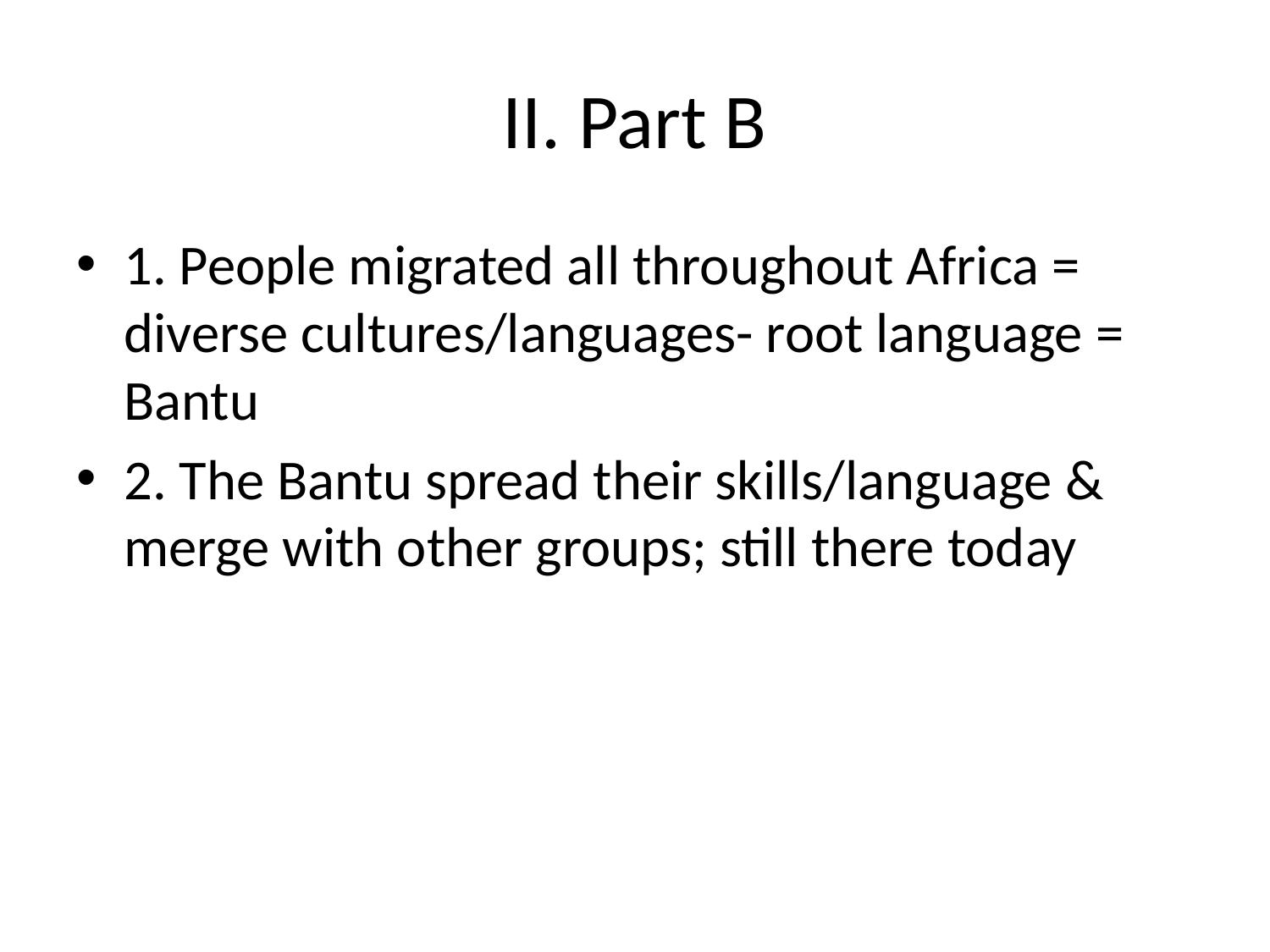

# II. Part B
1. People migrated all throughout Africa = diverse cultures/languages- root language = Bantu
2. The Bantu spread their skills/language & merge with other groups; still there today